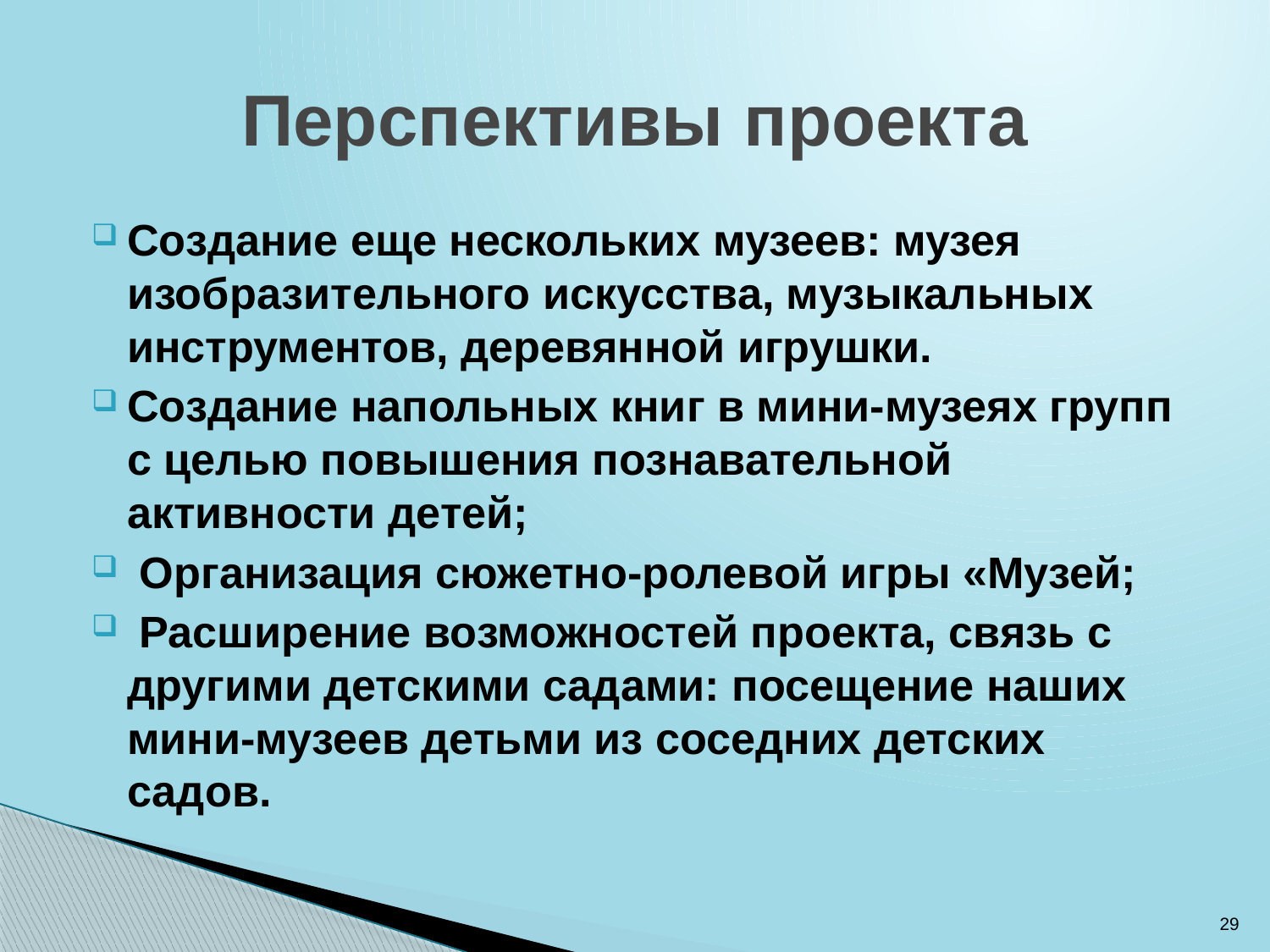

# Перспективы проекта
Создание еще нескольких музеев: музея изобразительного искусства, музыкальных инструментов, деревянной игрушки.
Создание напольных книг в мини-музеях групп с целью повышения познавательной активности детей;
 Организация сюжетно-ролевой игры «Музей;
 Расширение возможностей проекта, связь с   другими детскими садами: посещение наших мини-музеев детьми из соседних детских садов.
29